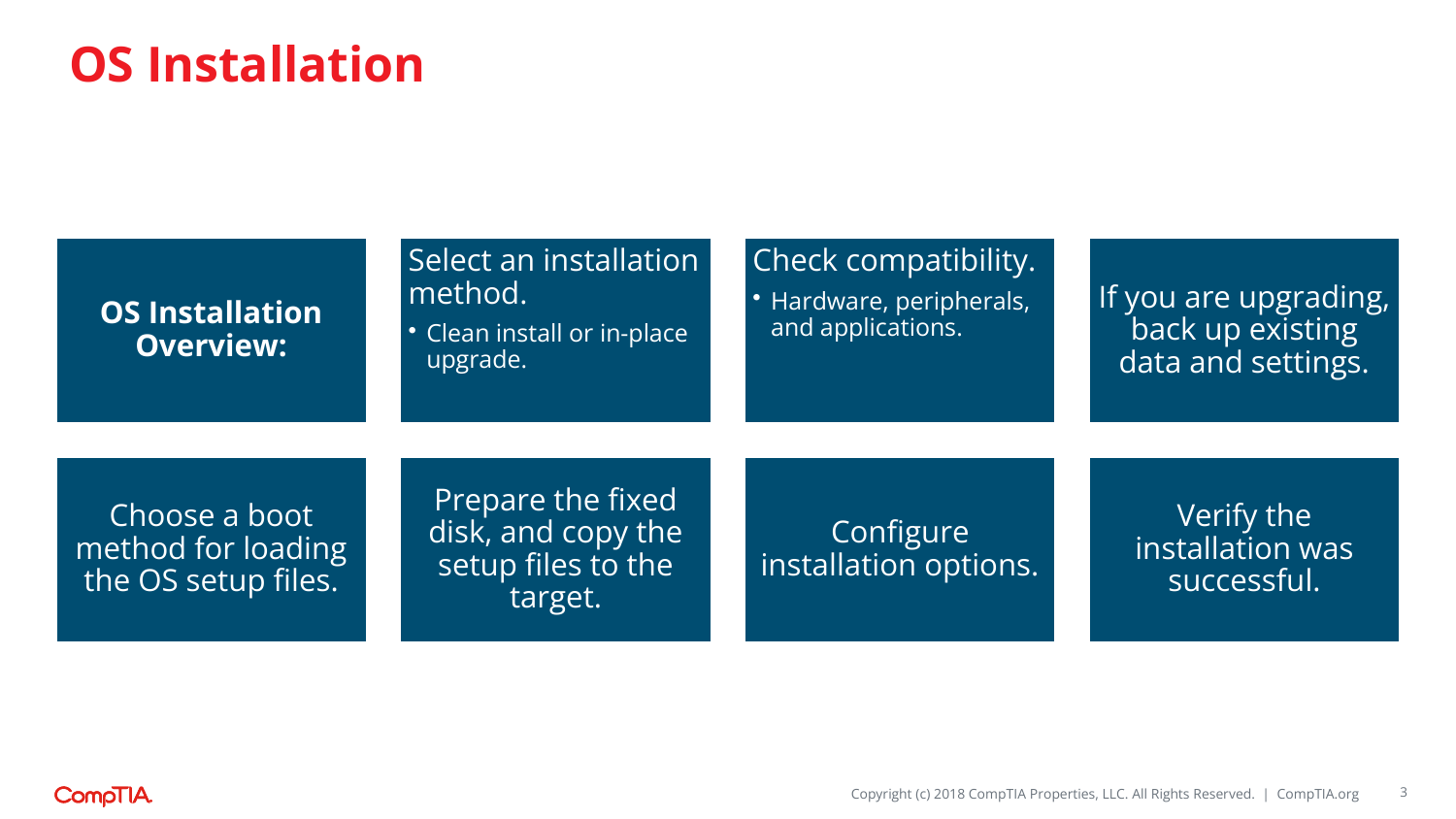

# OS Installation
OS Installation Overview:
Select an installation method.
Clean install or in-place upgrade.
Check compatibility.
Hardware, peripherals, and applications.
If you are upgrading, back up existing data and settings.
Choose a boot method for loading the OS setup files.
Prepare the fixed disk, and copy the setup files to the target.
Configure installation options.
Verify the installation was successful.
3